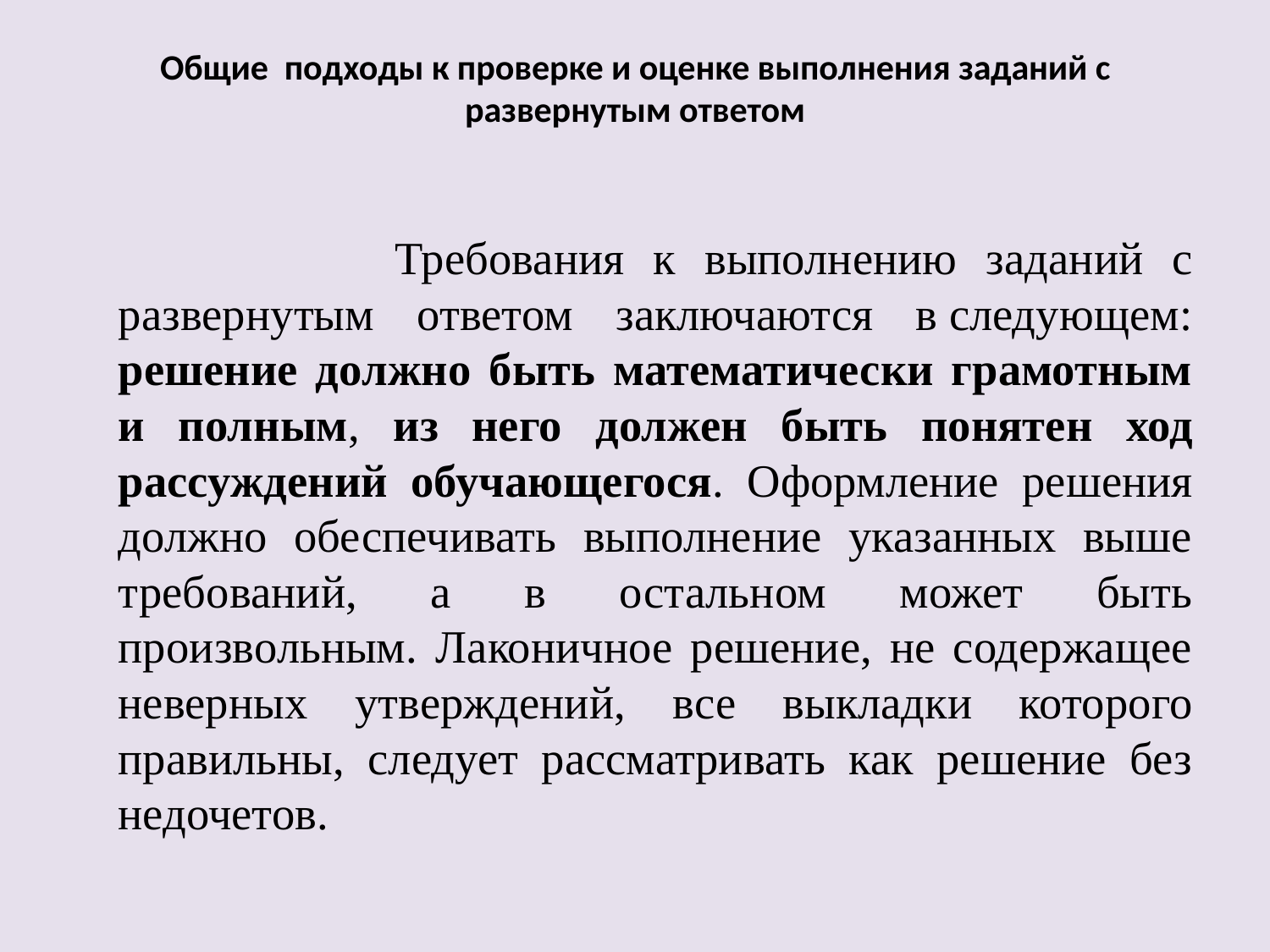

# Общие  подходы к проверке и оценке выполнения заданий с развернутым ответом
           Требования к выполнению заданий с развернутым ответом заключаются в следующем: решение должно быть математически грамотным и полным, из него должен быть понятен ход рассуждений обучающегося. Оформление решения должно обеспечивать выполнение указанных выше требований, а в остальном может быть произвольным. Лаконичное решение, не содержащее неверных утверждений, все выкладки которого правильны, следует рассматривать как решение без недочетов.